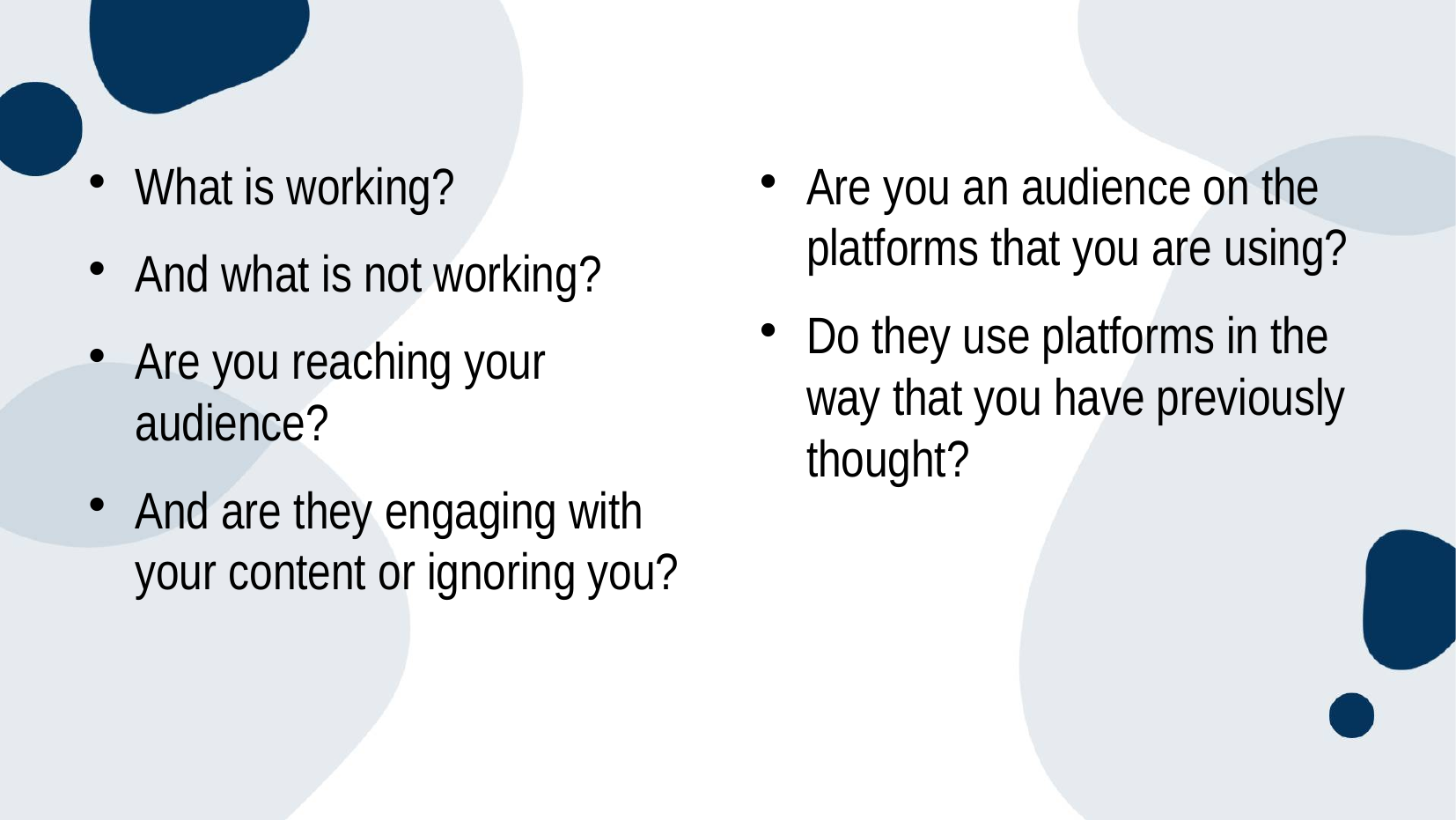

What is working?
And what is not working?
Are you reaching your audience?
And are they engaging with your content or ignoring you?
Are you an audience on the platforms that you are using?
Do they use platforms in the way that you have previously thought?